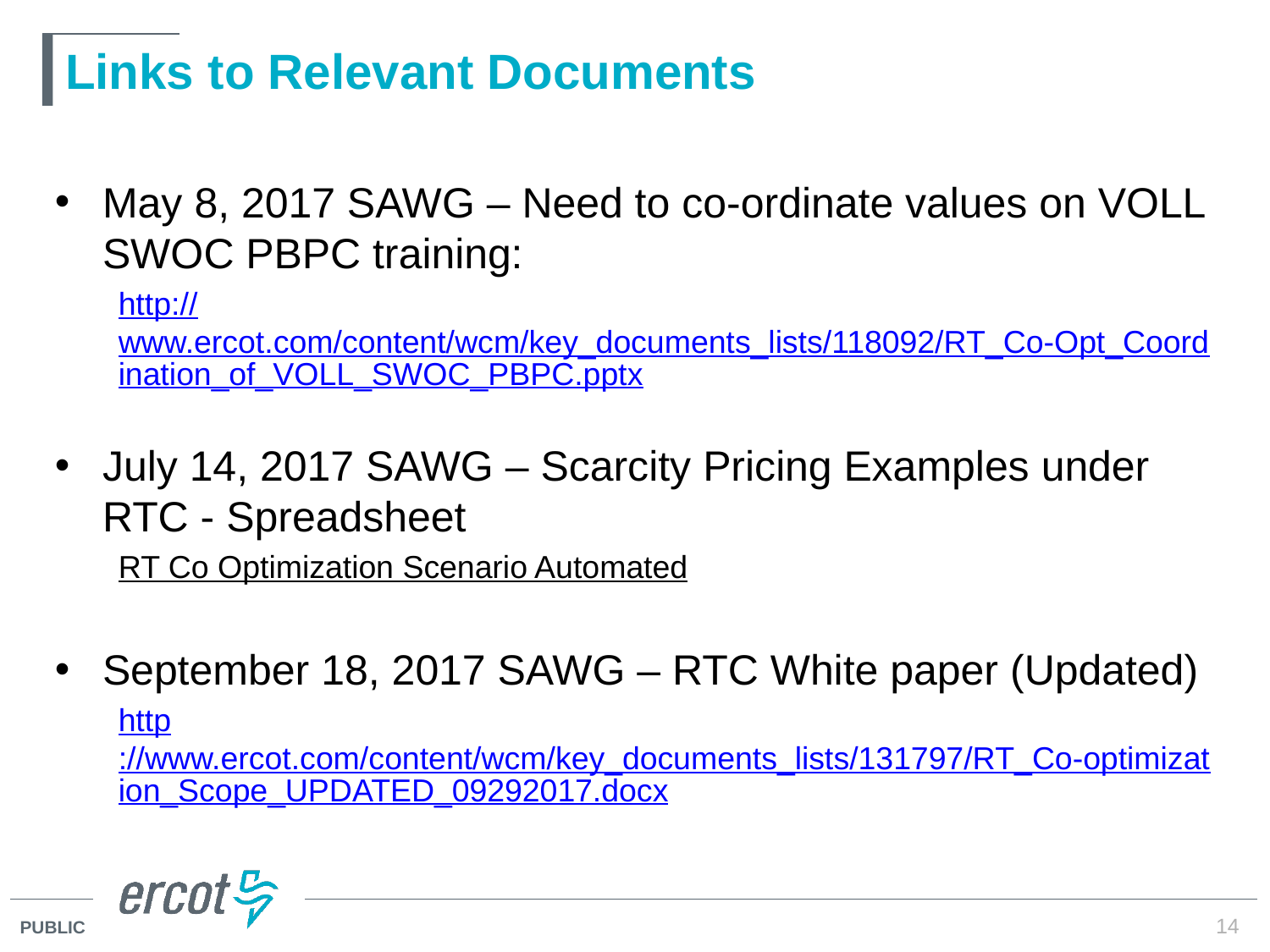

# Links to Relevant Documents
May 8, 2017 SAWG – Need to co-ordinate values on VOLL SWOC PBPC training:
http://www.ercot.com/content/wcm/key_documents_lists/118092/RT_Co-Opt_Coordination_of_VOLL_SWOC_PBPC.pptx

July 14, 2017 SAWG – Scarcity Pricing Examples under RTC - Spreadsheet
RT Co Optimization Scenario Automated

September 18, 2017 SAWG – RTC White paper (Updated)
http://www.ercot.com/content/wcm/key_documents_lists/131797/RT_Co-optimization_Scope_UPDATED_09292017.docx

14